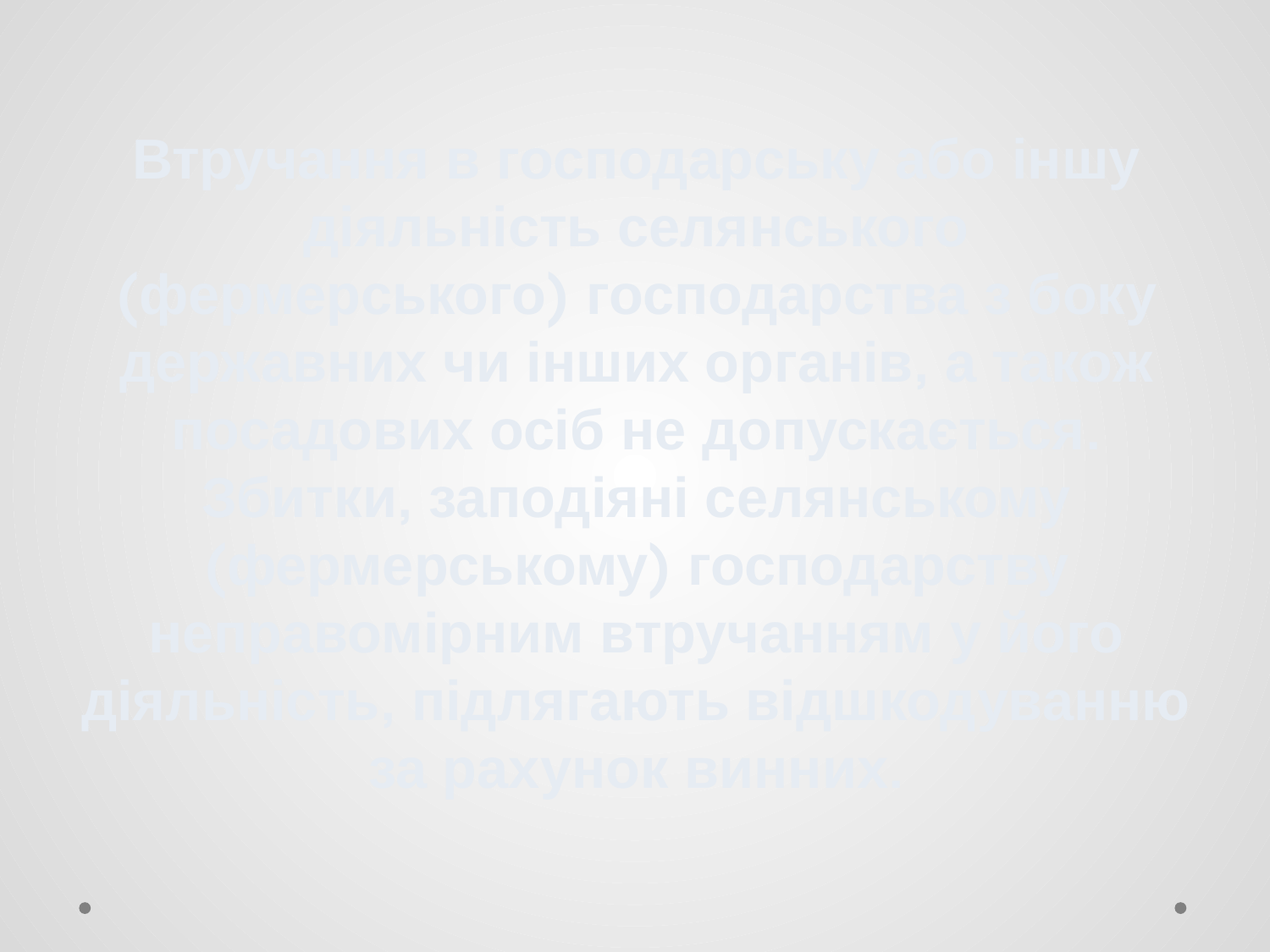

Втручання в господарську або іншу діяльність селянського (фермерського) господарства з боку державних чи інших органів, а також посадових осіб не допускається. Збитки, заподіяні селянському (фермерському) господарству неправомірним втручанням у його діяльність, підлягають відшкодуванню за рахунок винних.